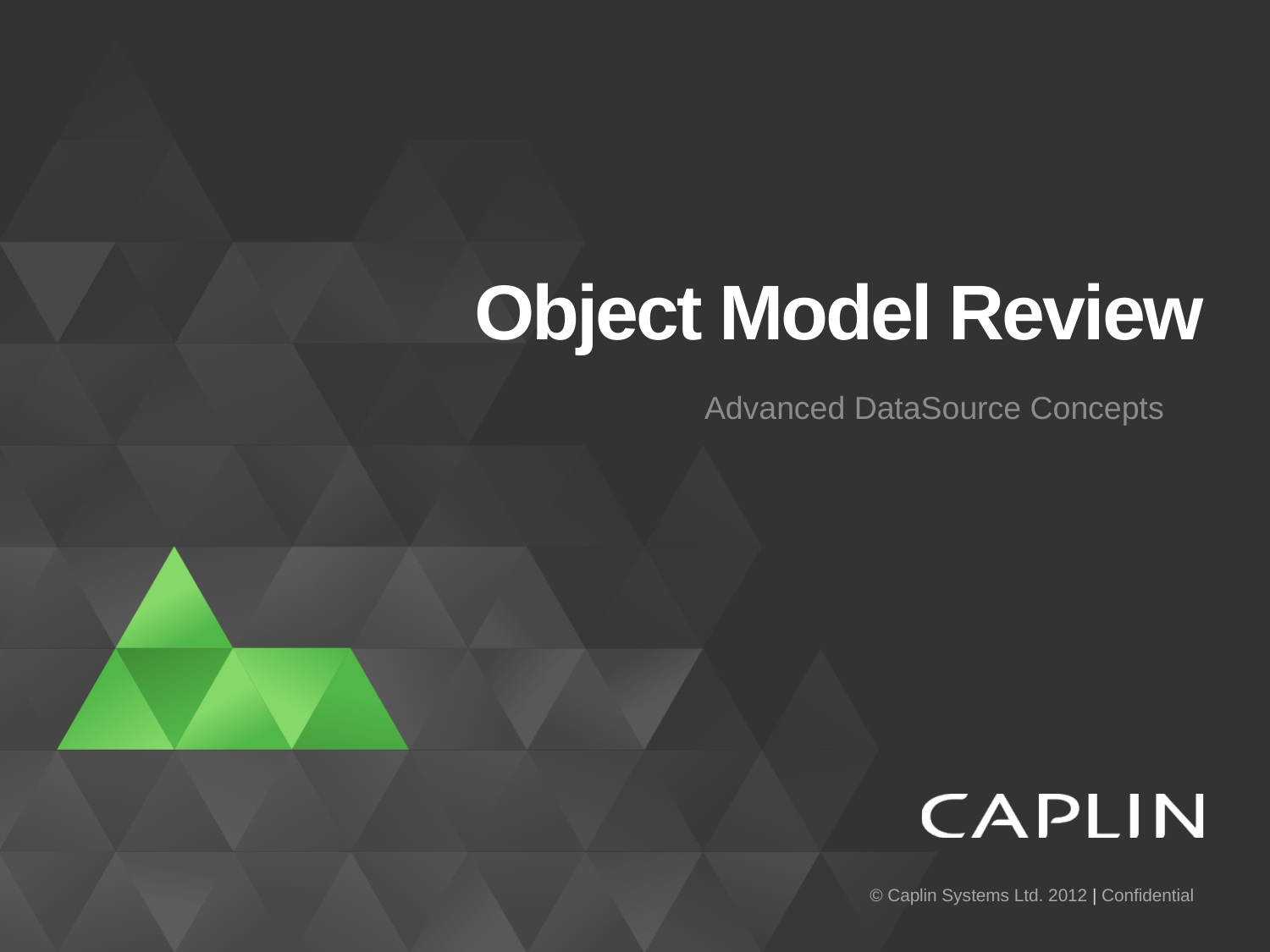

# Object Model Review
 Advanced DataSource Concepts